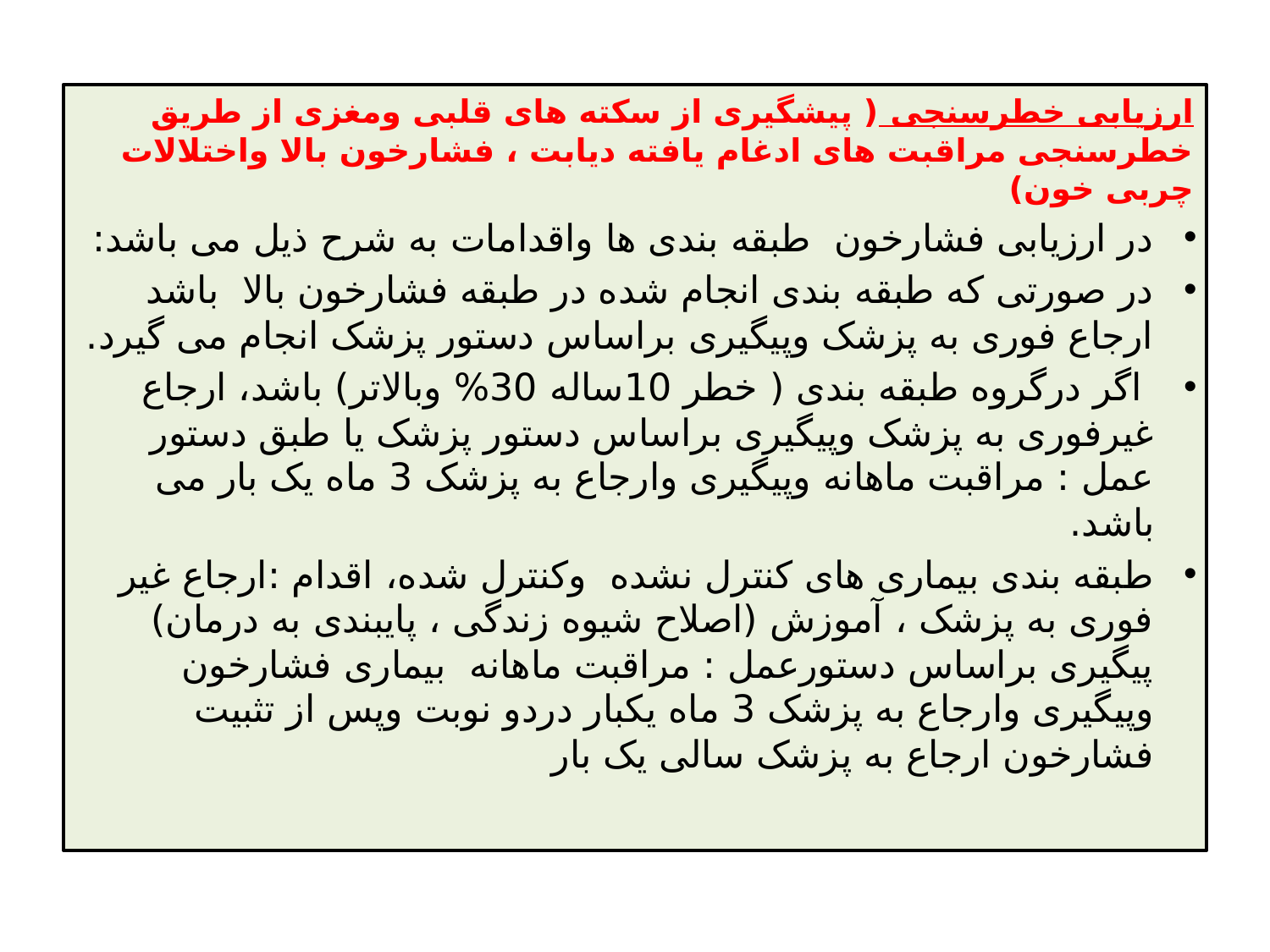

ارزیابی خطرسنجی ( پیشگیری از سکته های قلبی ومغزی از طریق خطرسنجی مراقبت های ادغام یافته دیابت ، فشارخون بالا واختلالات چربی خون)
در ارزیابی فشارخون  طبقه بندی ها واقدامات به شرح ذیل می باشد:
در صورتی که طبقه بندی انجام شده در طبقه فشارخون بالا  باشد ارجاع فوری به پزشک وپیگیری براساس دستور پزشک انجام می گیرد.
 اگر درگروه طبقه بندی ( خطر 10ساله 30% وبالاتر) باشد، ارجاع غیرفوری به پزشک وپیگیری براساس دستور پزشک یا طبق دستور عمل : مراقبت ماهانه وپیگیری وارجاع به پزشک 3 ماه یک بار می باشد.
طبقه بندی بیماری های کنترل نشده  وکنترل شده، اقدام :ارجاع غیر فوری به پزشک ، آموزش (اصلاح شیوه زندگی ، پایبندی به درمان) پیگیری براساس دستورعمل : مراقبت ماهانه  بیماری فشارخون وپیگیری وارجاع به پزشک 3 ماه یکبار دردو نوبت وپس از تثبیت فشارخون ارجاع به پزشک سالی یک بار